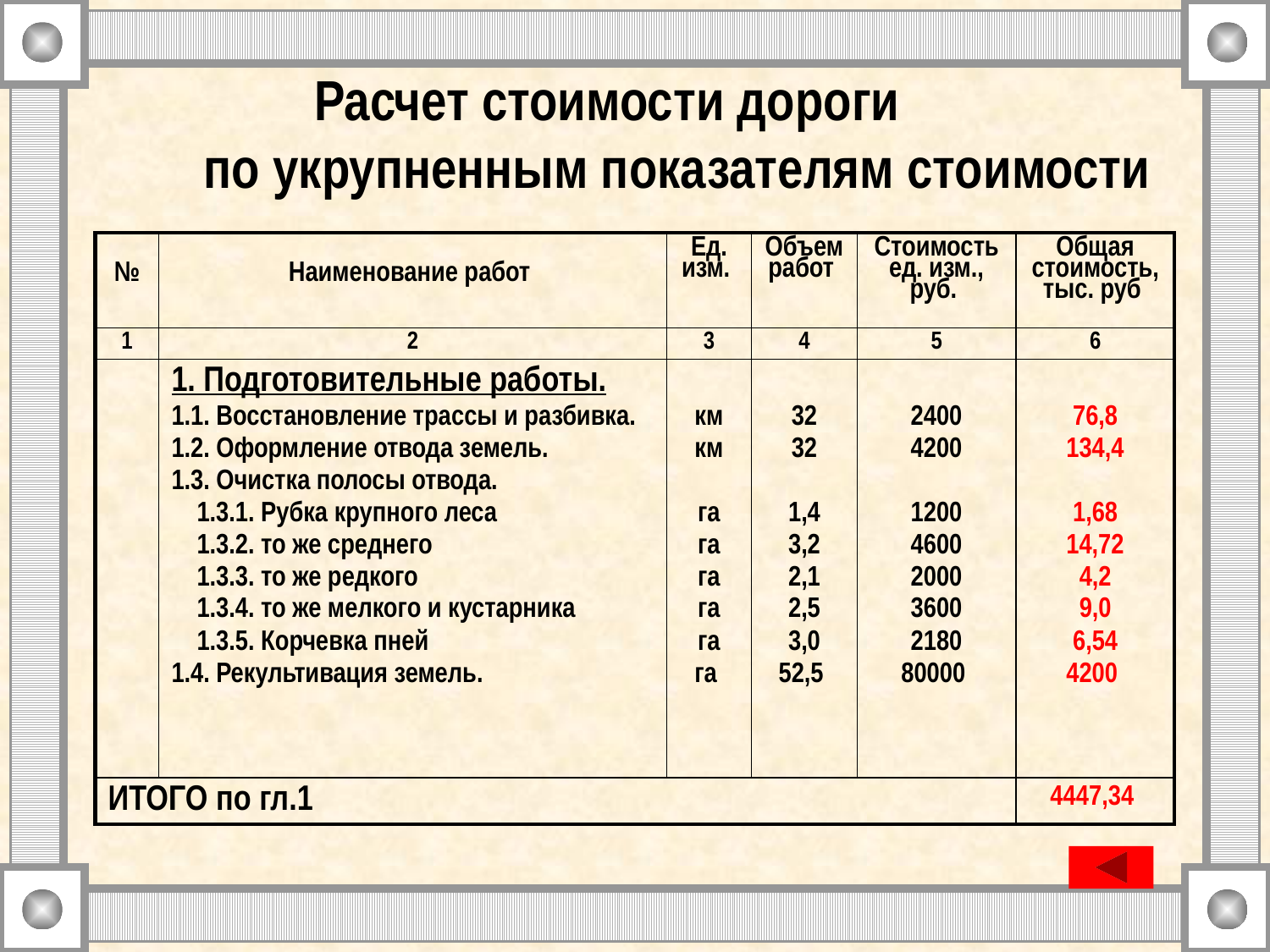

# Расчет стоимости дороги по укрупненным показателям стоимости
| № | Наименование работ | Ед. изм. | Объем работ | Стоимость ед. изм., руб. | Общая стоимость, тыс. руб |
| --- | --- | --- | --- | --- | --- |
| 1 | 2 | 3 | 4 | 5 | 6 |
|  | 1. Подготовительные работы. 1.1. Восстановление трассы и разбивка. 1.2. Оформление отвода земель. 1.3. Очистка полосы отвода. 1.3.1. Рубка крупного леса 1.3.2. то же среднего 1.3.3. то же редкого 1.3.4. то же мелкого и кустарника 1.3.5. Корчевка пней 1.4. Рекультивация земель. | км км га га га га га га | 32 32 1,4 3,2 2,1 2,5 3,0 52,5 | 2400 4200 1200 4600 2000 3600 2180 80000 | 76,8 134,4 1,68 14,72 4,2 9,0 6,54 4200 |
| ИТОГО по гл.1 |  |  |  |  | 4447,34 |